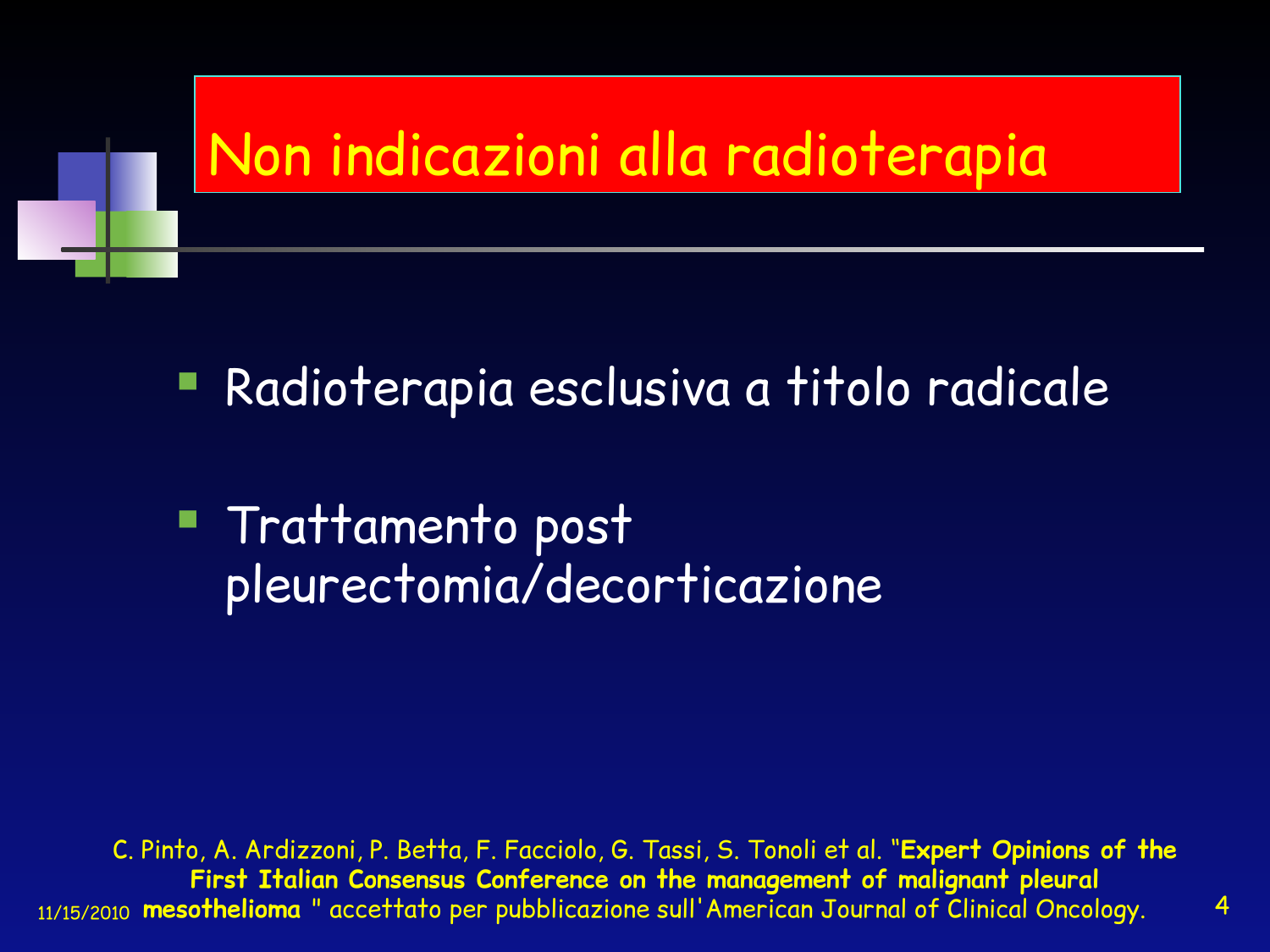

# Non indicazioni alla radioterapia

Radioterapia esclusiva a titolo radicale

Trattamento post pleurectomia/decorticazione
11/15/2010
C. Pinto, A. Ardizzoni, P. Betta, F. Facciolo, G. Tassi, S. Tonoli et al. “Expert Opinions of the First Italian Consensus Conference on the management of malignant pleural mesothelioma " accettato per pubblicazione sull'American Journal of Clinical Oncology.
4